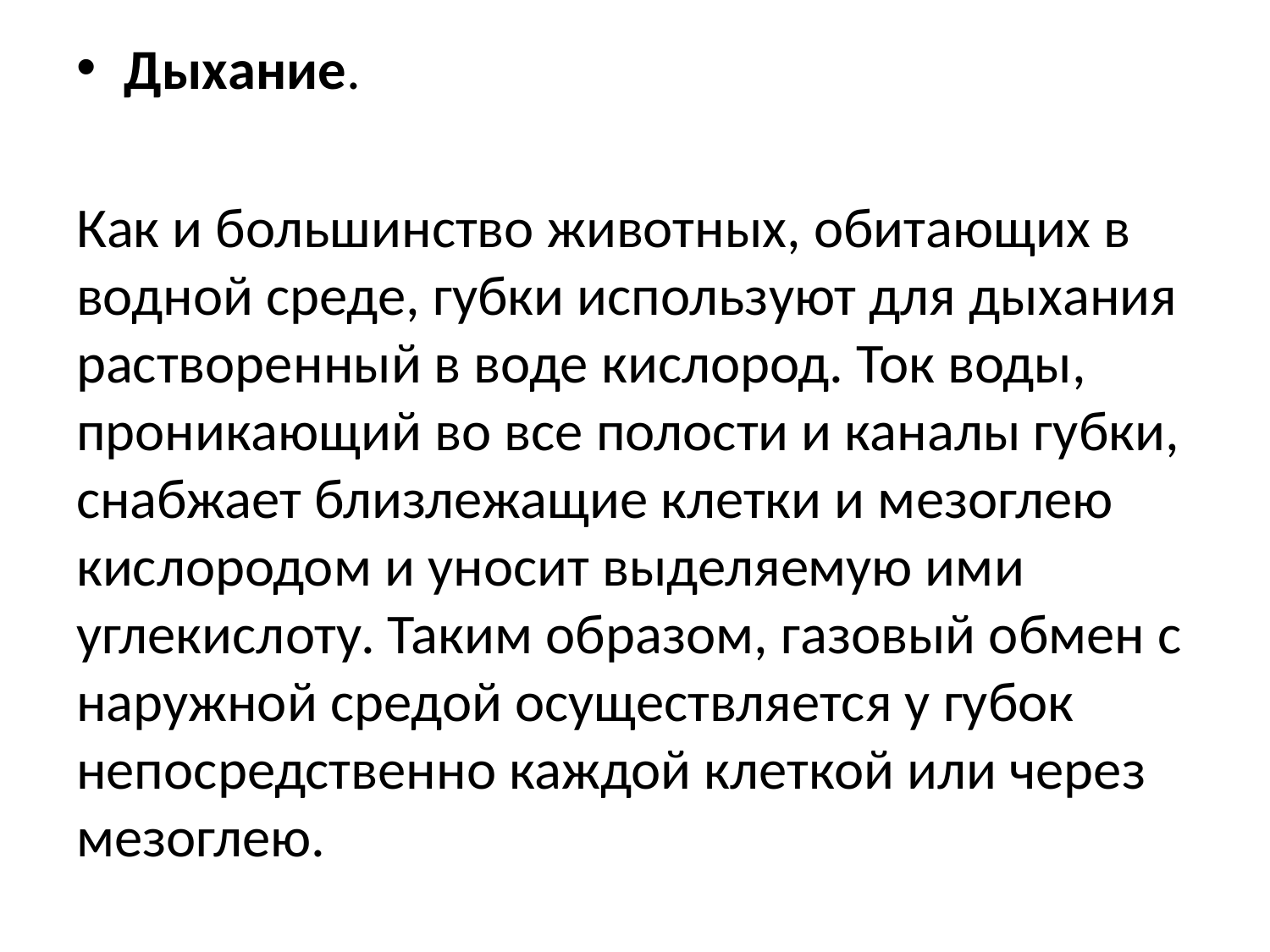

Дыхание.

Как и большинство животных, обитающих в водной среде, губки используют для дыхания растворенный в воде кислород. Ток воды, проникающий во все полости и каналы губки, снабжает близлежащие клетки и мезоглею кислородом и уносит выделяемую ими углекислоту. Таким образом, газовый обмен с наружной средой осуществляется у губок непосредственно каждой клеткой или через мезоглею.